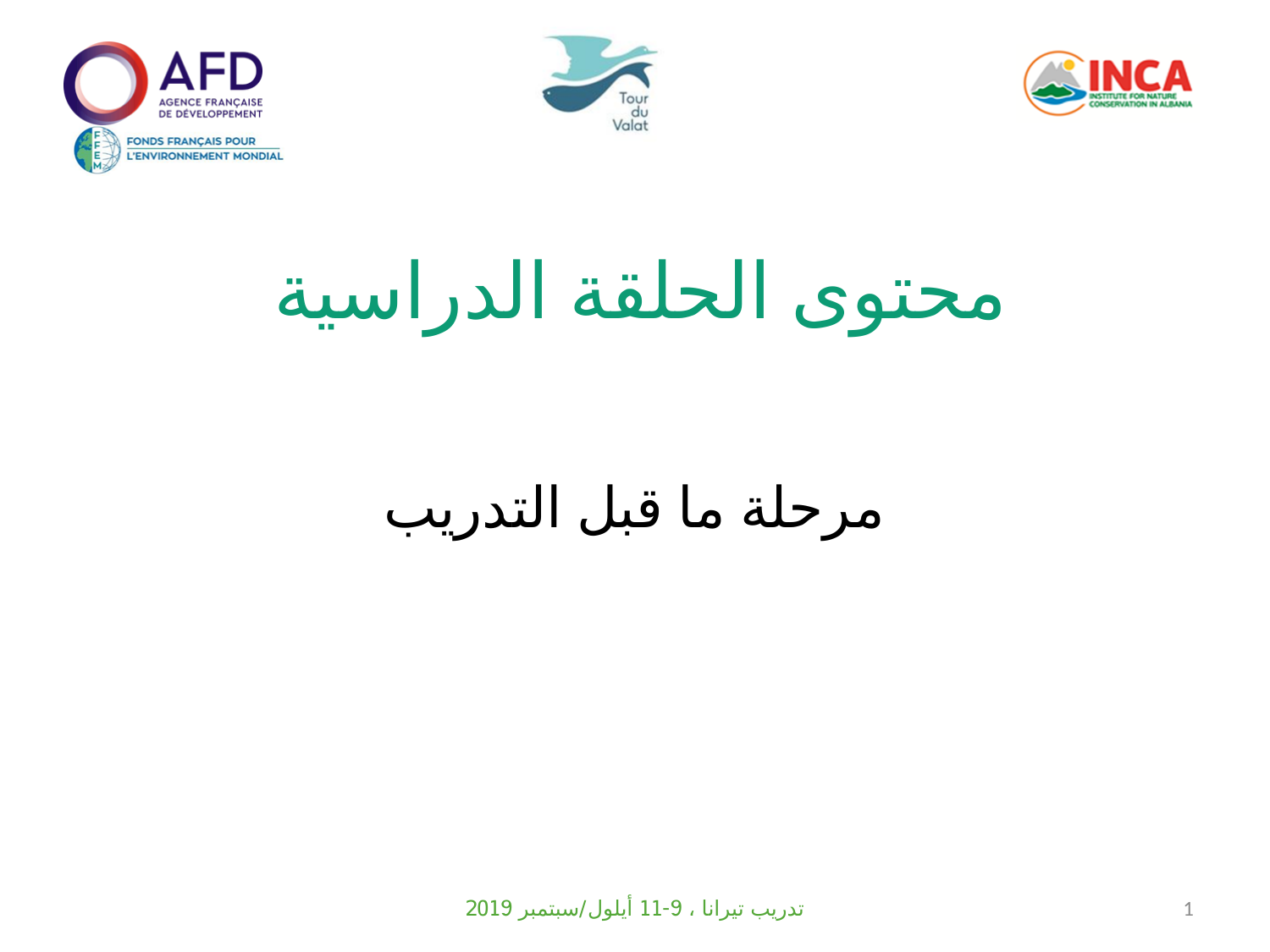

# محتوى الحلقة الدراسية

مرحلة ما قبل التدريب
تدريب تيرانا ، 9-11 أيلول/سبتمبر 2019
1